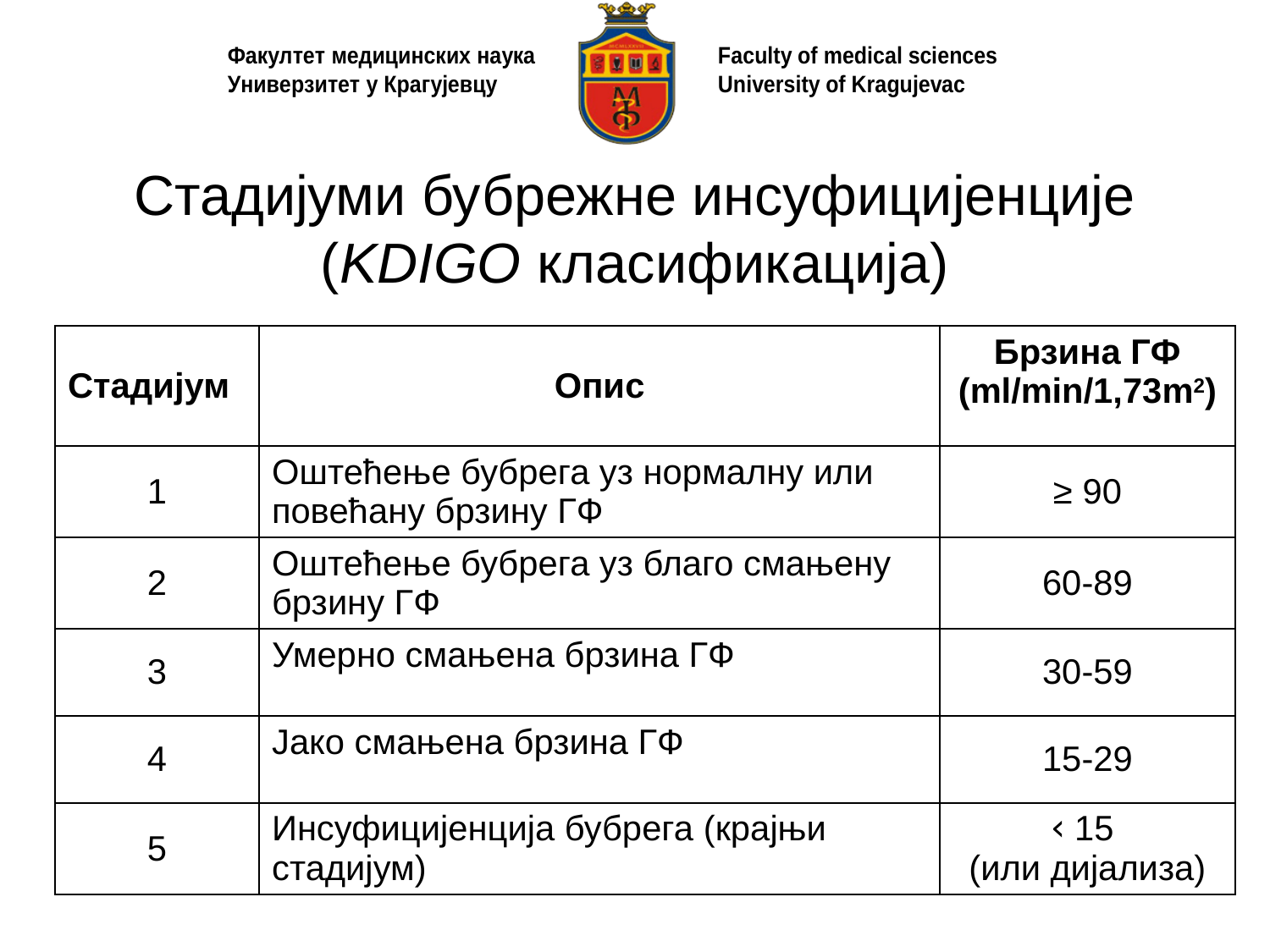

# Стадијуми бубрежне инсуфицијенције (KDIGO класификација)
| Стадијум | Опис | Брзина ГФ (ml/min/1,73m2) |
| --- | --- | --- |
| 1 | Оштећење бубрега уз нормалну или повећану брзину ГФ | ≥ 90 |
| 2 | Оштећење бубрега уз благо смањену брзину ГФ | 60-89 |
| 3 | Умерно смањена брзина ГФ | 30-59 |
| 4 | Јако смањена брзина ГФ | 15-29 |
| 5 | Инсуфицијенција бубрега (крајњи стадијум) | ‹ 15 (или дијализа) |